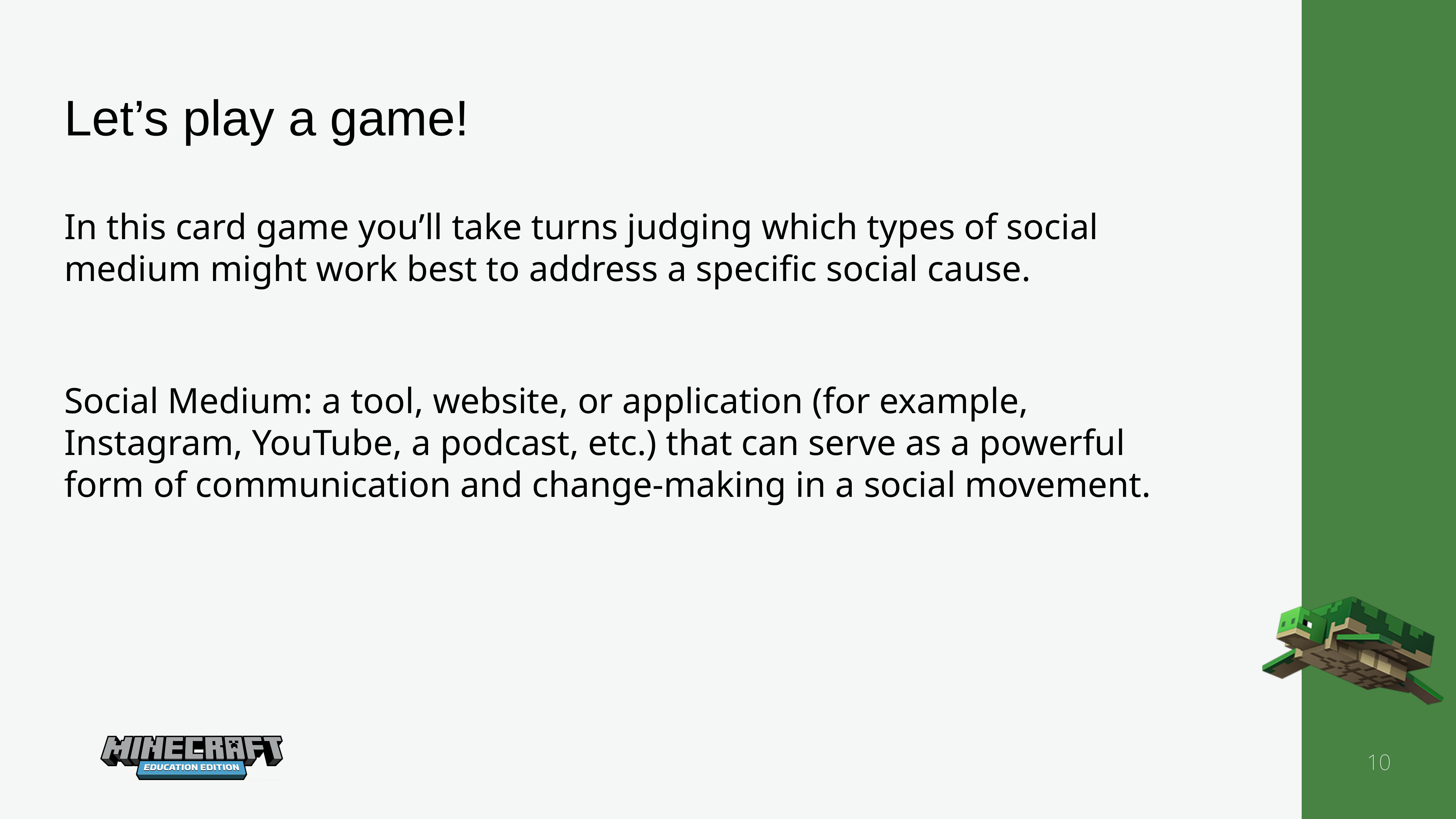

Let’s play a game!
In this card game you’ll take turns judging which types of social medium might work best to address a specific social cause.

Social Medium: a tool, website, or application (for example, Instagram, YouTube, a podcast, etc.) that can serve as a powerful form of communication and change-making in a social movement.
10